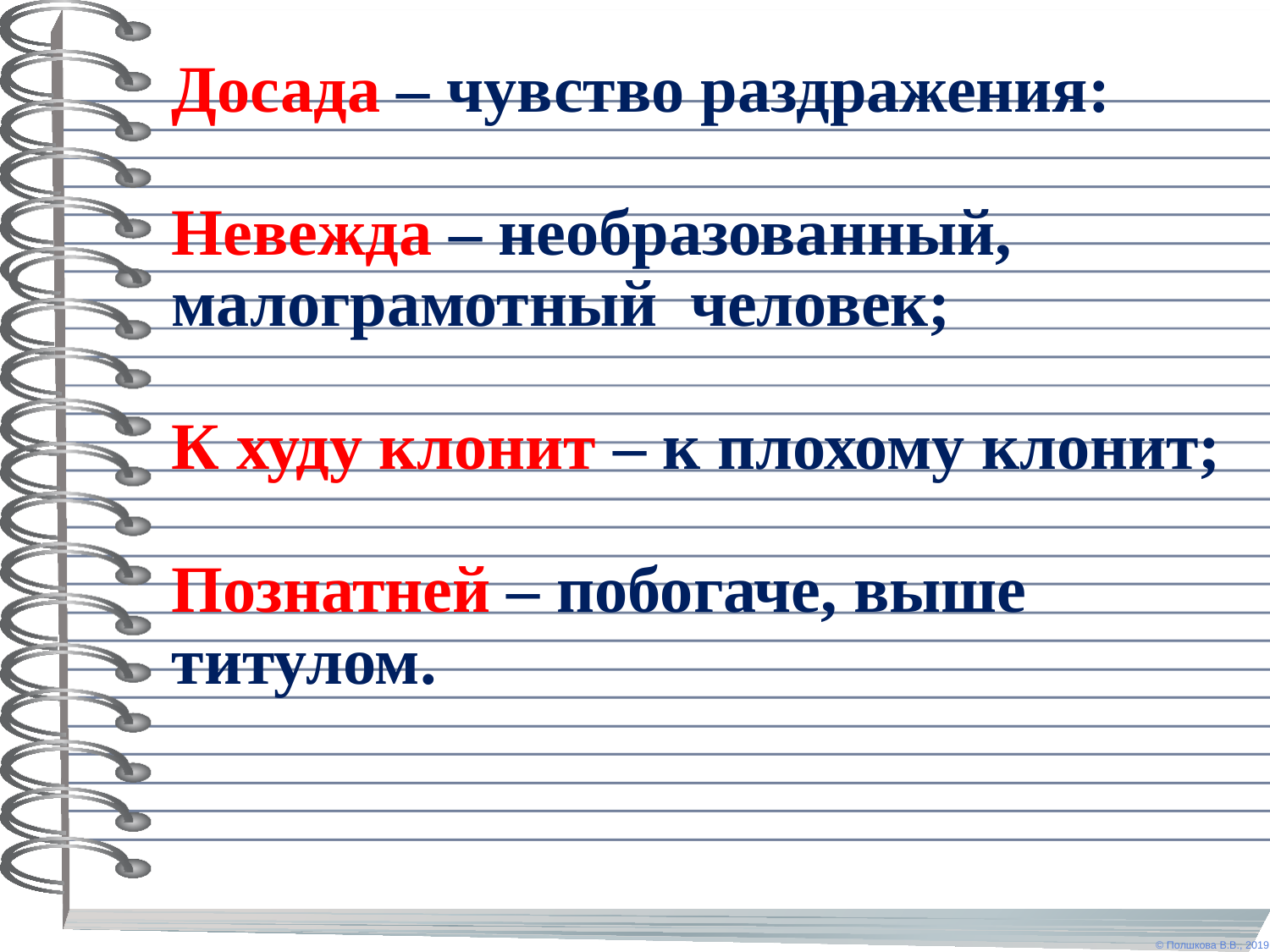

# Досада – чувство раздражения: Невежда – необразованный, малограмотный  человек; К худу клонит – к плохому клонит; Познатней – побогаче, выше титулом.